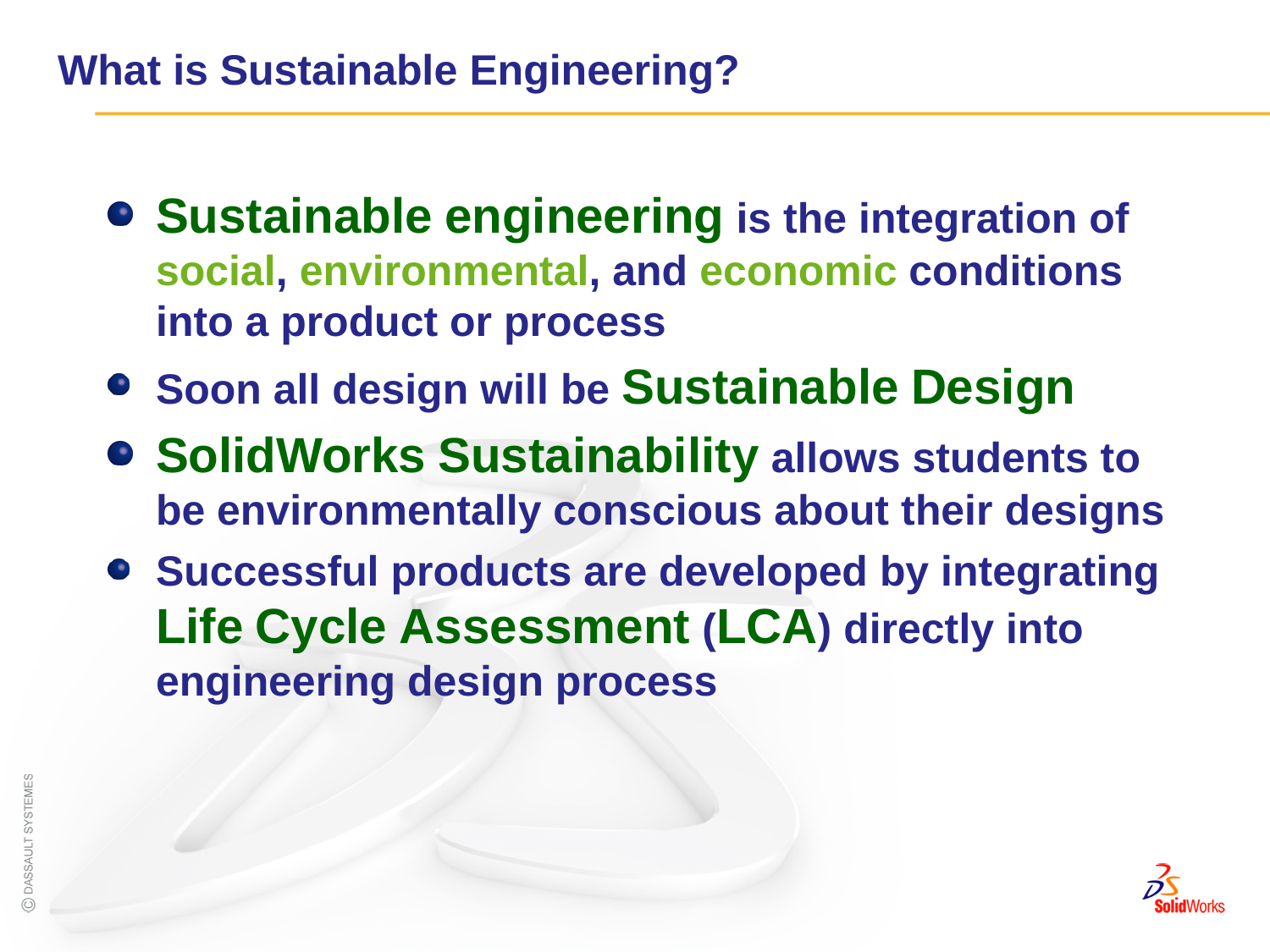

# What is Sustainable Engineering?
Sustainable engineering is the integration of social, environmental, and economic conditions into a product or process
Soon all design will be Sustainable Design
SolidWorks Sustainability allows students to be environmentally conscious about their designs
Successful products are developed by integrating Life Cycle Assessment (LCA) directly into engineering design process